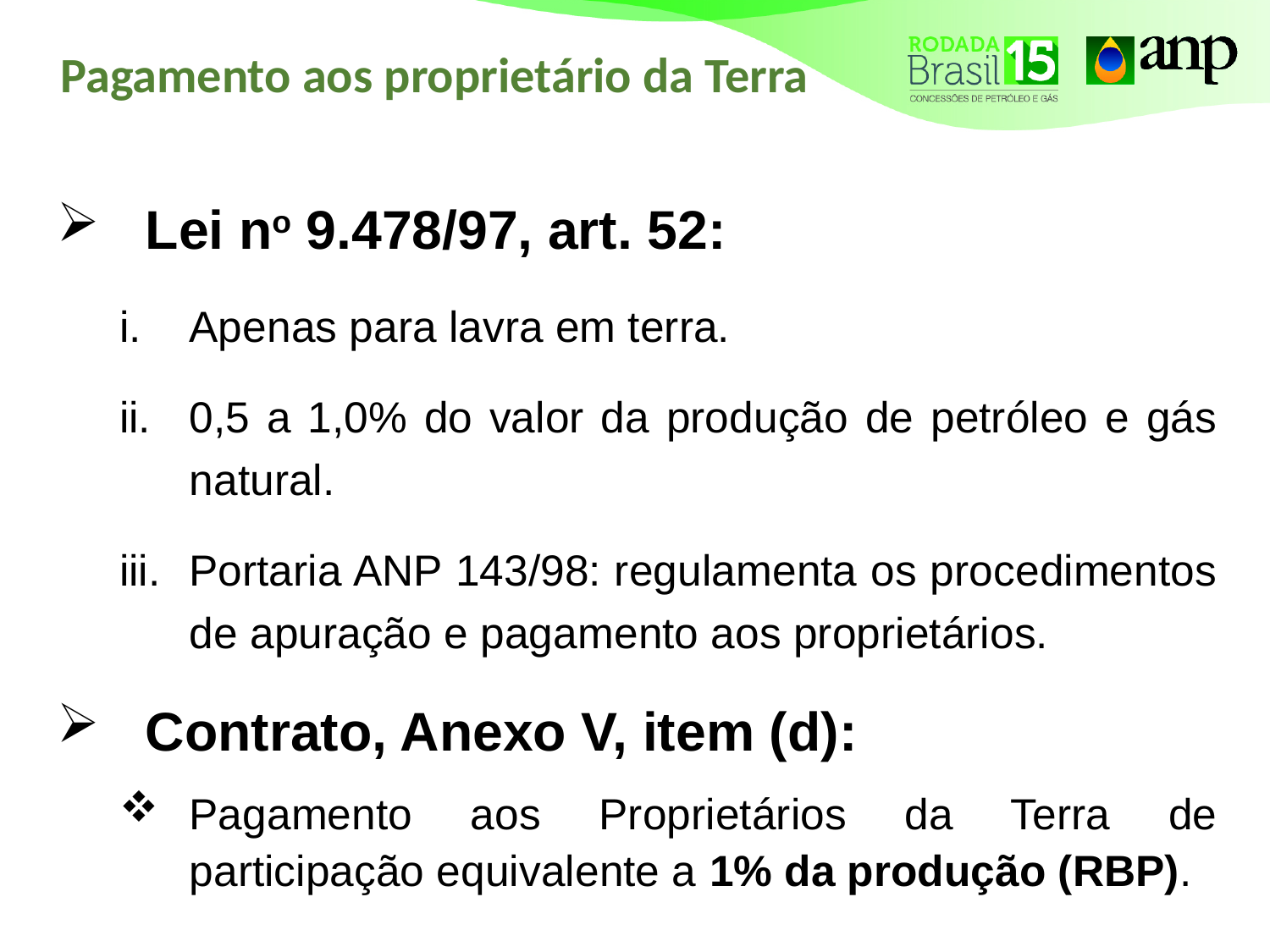

# Pagamento aos proprietário da Terra
Lei no 9.478/97, art. 52:
Apenas para lavra em terra.
0,5 a 1,0% do valor da produção de petróleo e gás natural.
Portaria ANP 143/98: regulamenta os procedimentos de apuração e pagamento aos proprietários.
Contrato, Anexo V, item (d):
Pagamento aos Proprietários da Terra de participação equivalente a 1% da produção (RBP).